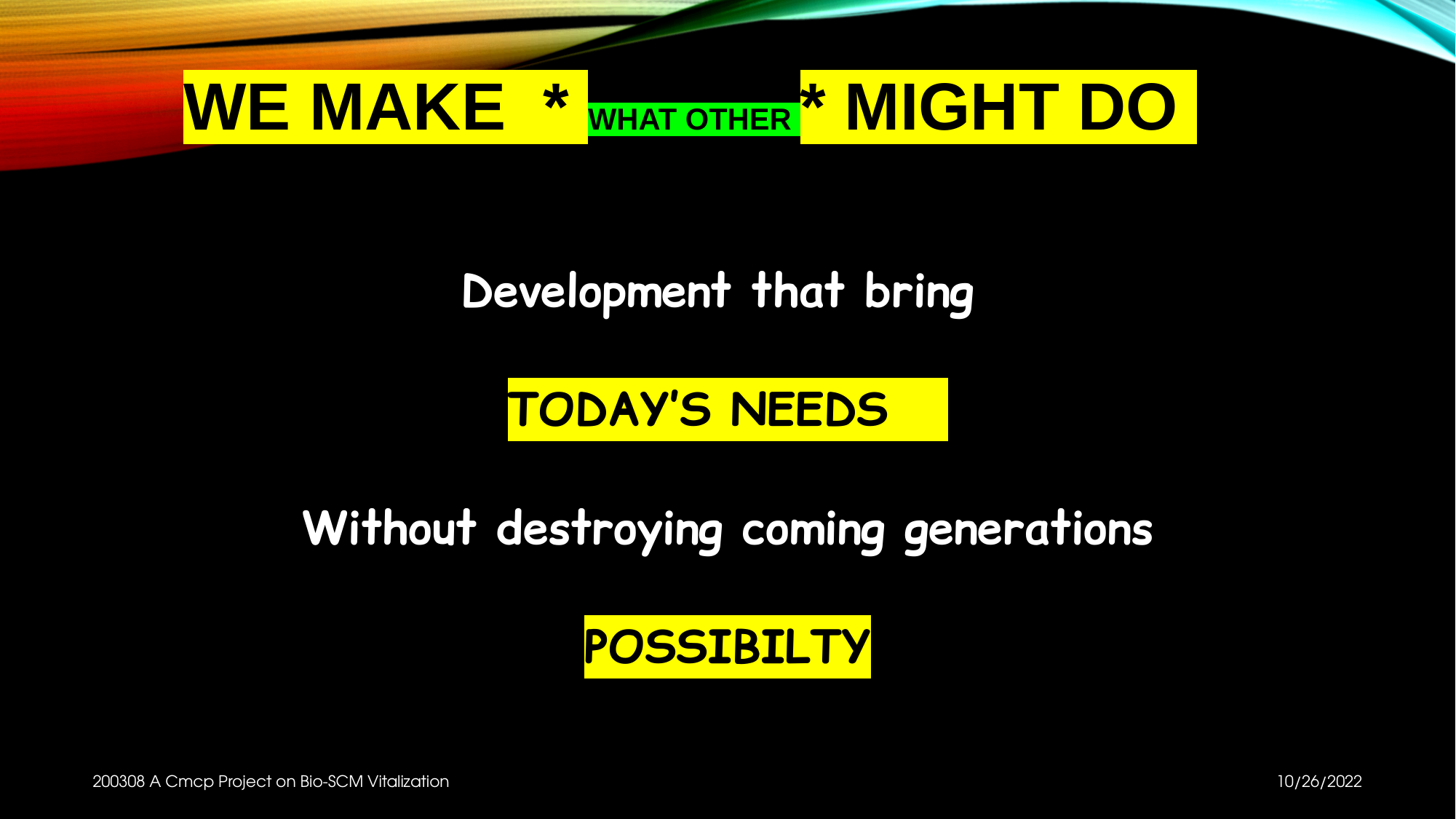

# We Make  * What other * might do
Development that bring

TODAY’S NEEDS

Without destroying coming generations

POSSIBILTY

200308 A Cmcp Project on Bio-SCM Vitalization
10/26/2022